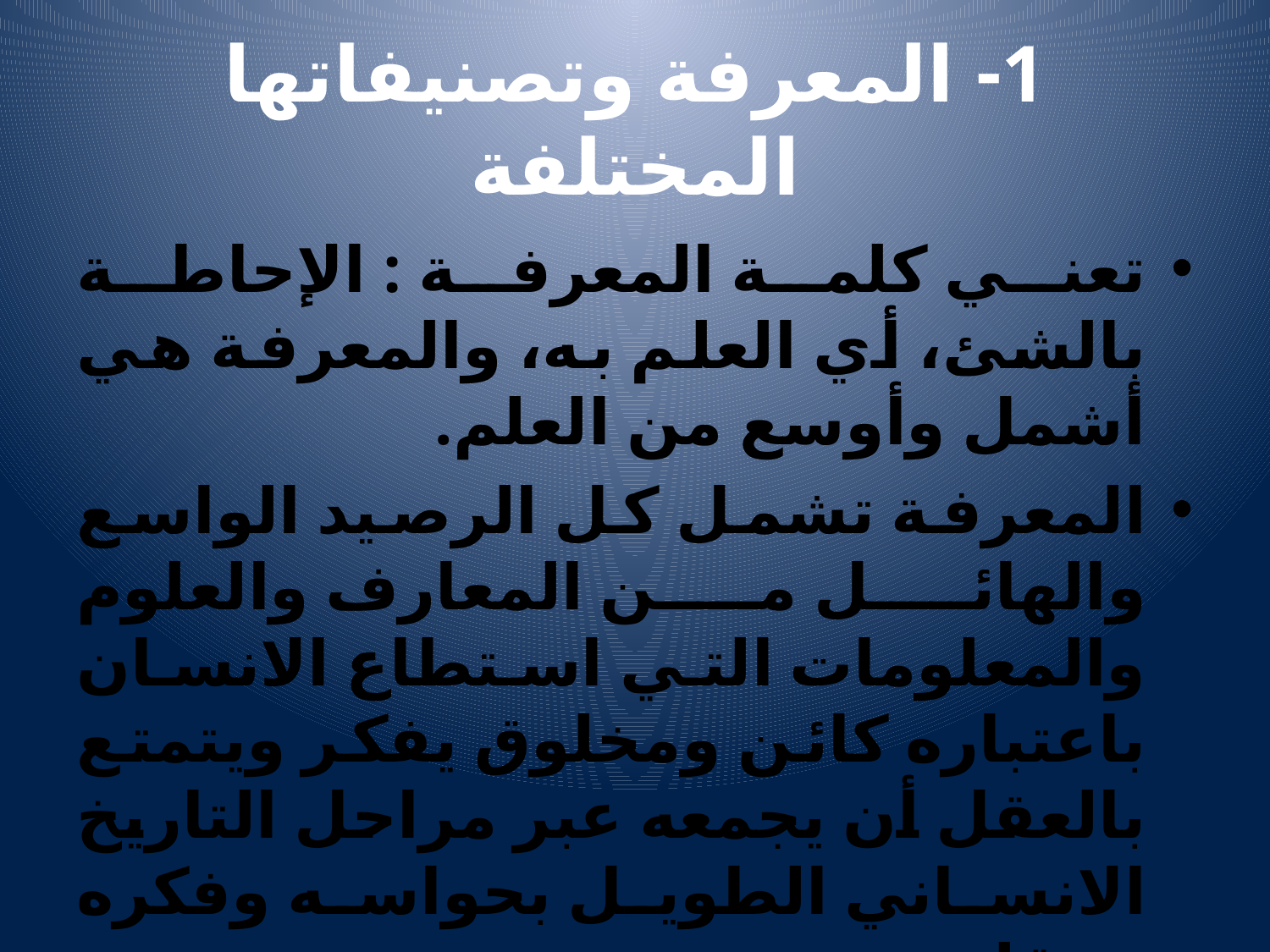

# 1- المعرفة وتصنيفاتها المختلفة
تعني كلمة المعرفة : الإحاطة بالشئ، أي العلم به، والمعرفة هي أشمل وأوسع من العلم.
المعرفة تشمل كل الرصيد الواسع والهائل من المعارف والعلوم والمعلومات التي استطاع الانسان باعتباره كائن ومخلوق يفكر ويتمتع بالعقل أن يجمعه عبر مراحل التاريخ الانساني الطويل بحواسه وفكره وعقله.